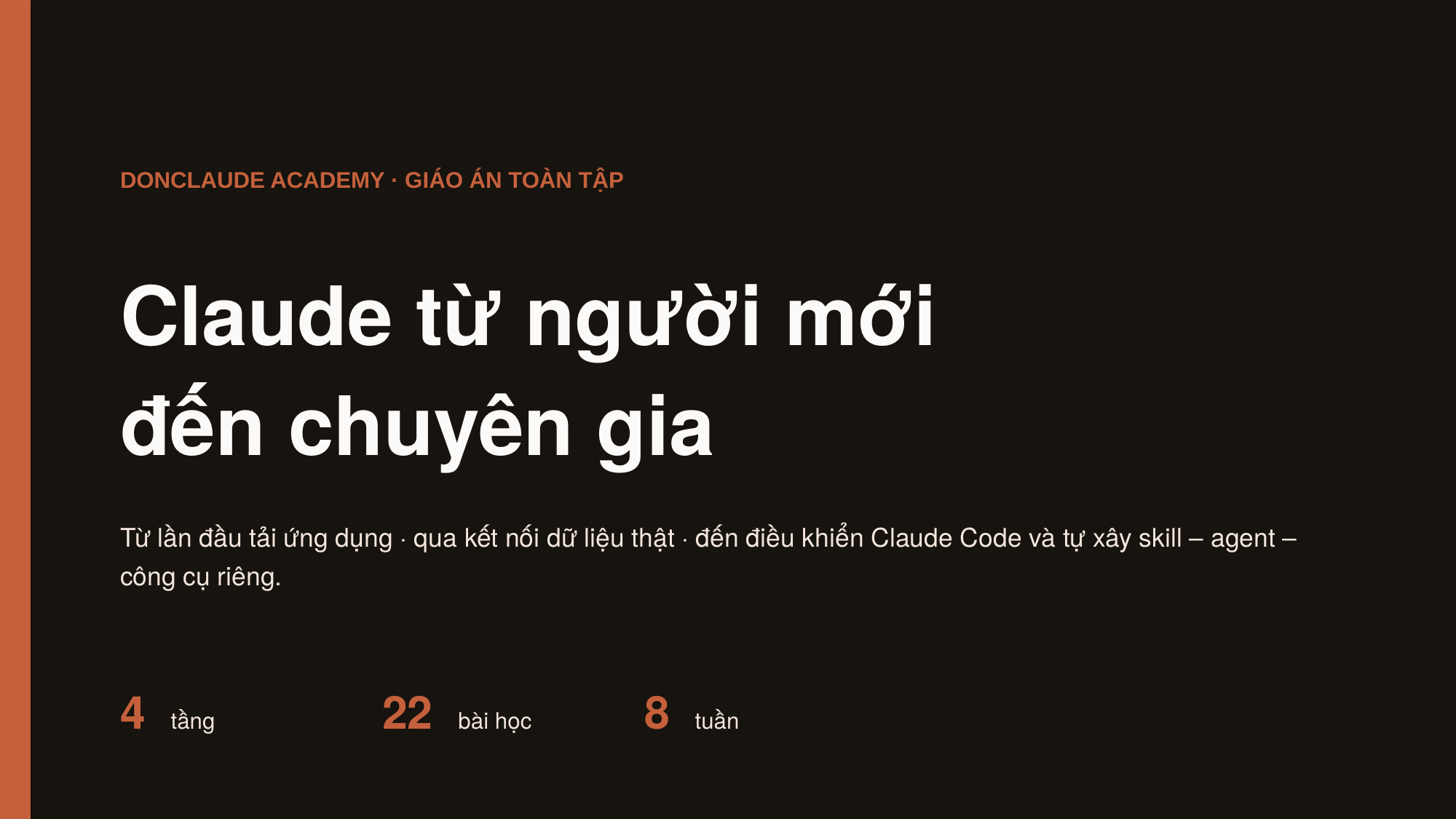

DONCLAUDE ACADEMY · GIÁO ÁN TOÀN TẬP
Claude từ người mới
đến chuyên gia
Từ lần đầu tải ứng dụng · qua kết nối dữ liệu thật · đến điều khiển Claude Code và tự xây skill – agent – công cụ riêng.
4  tầng
22  bài học
8  tuần